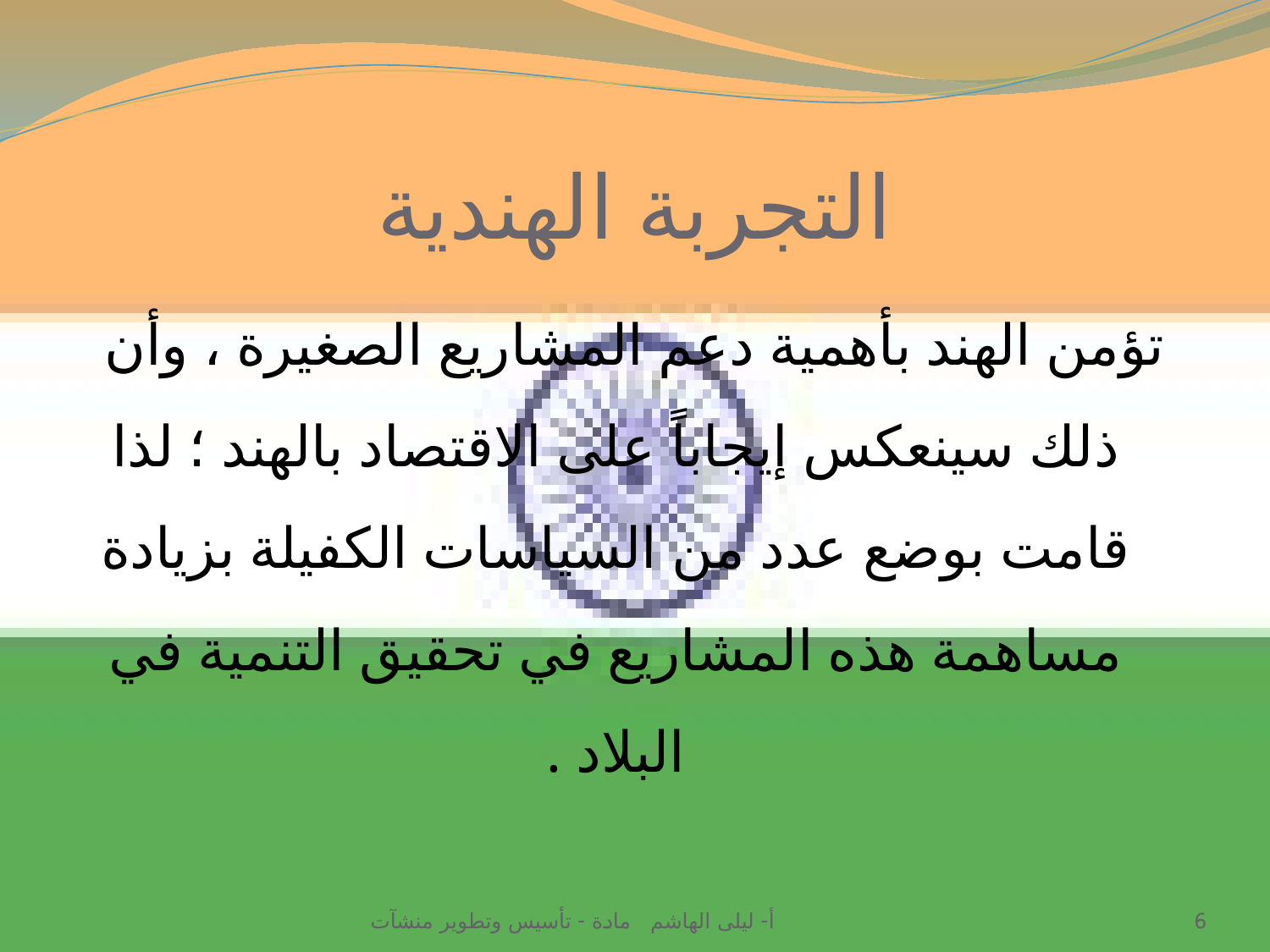

# التجربة الهندية
تؤمن الهند بأهمية دعم المشاريع الصغيرة ، وأن ذلك سينعكس إيجاباً على الاقتصاد بالهند ؛ لذا قامت بوضع عدد من السياسات الكفيلة بزيادة مساهمة هذه المشاريع في تحقيق التنمية في البلاد .
أ- ليلى الهاشم   مادة - تأسيس وتطوير منشآت
6